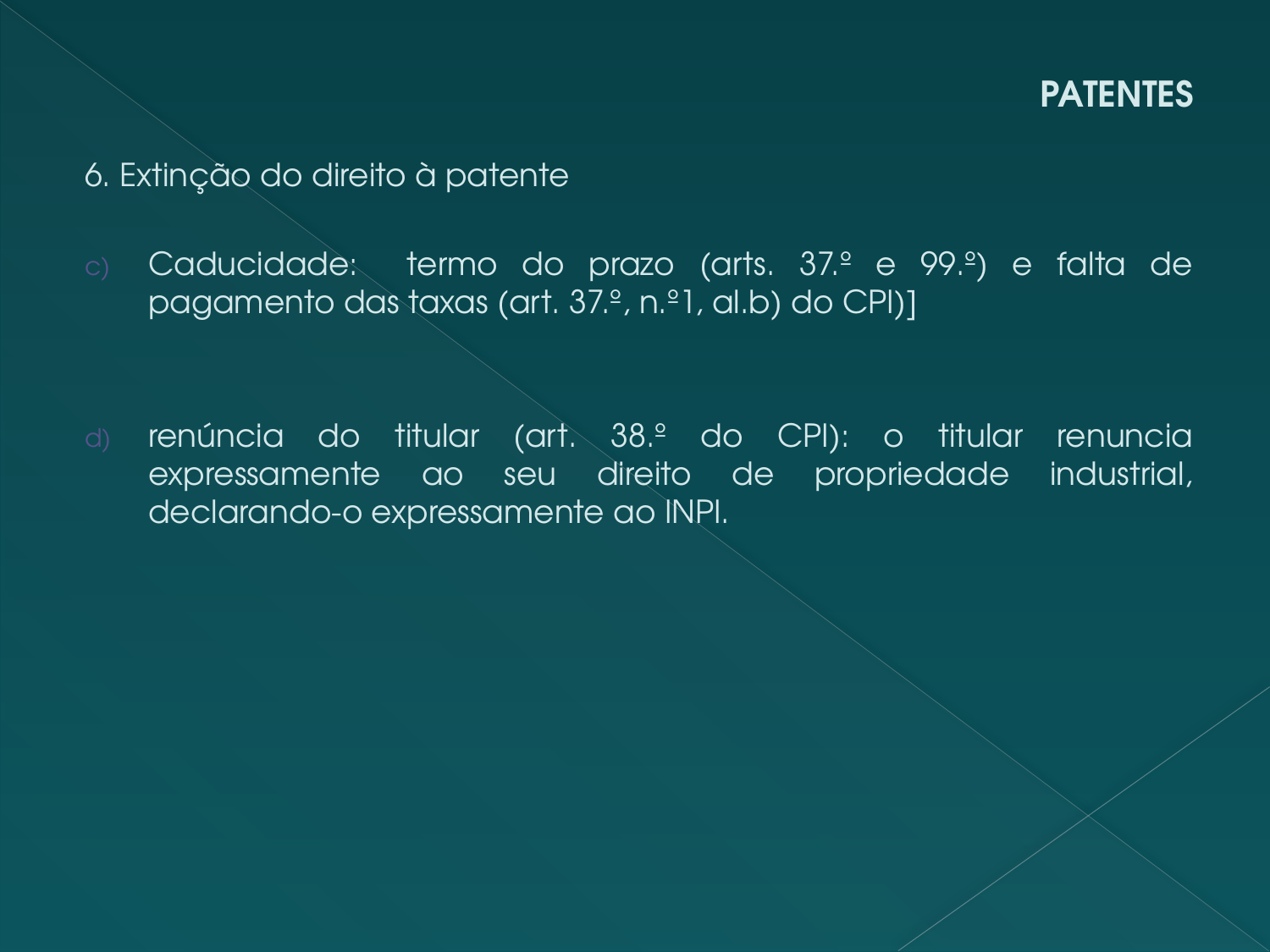

# PATENTES
6. Extinção do direito à patente

Caducidade:  termo do prazo (arts. 37.º e 99.º) e falta de pagamento das taxas (art. 37.º, n.º1, al.b) do CPI)]

renúncia do titular (art. 38.º do CPI): o titular renuncia expressamente ao seu direito de propriedade industrial, declarando-o expressamente ao INPI.